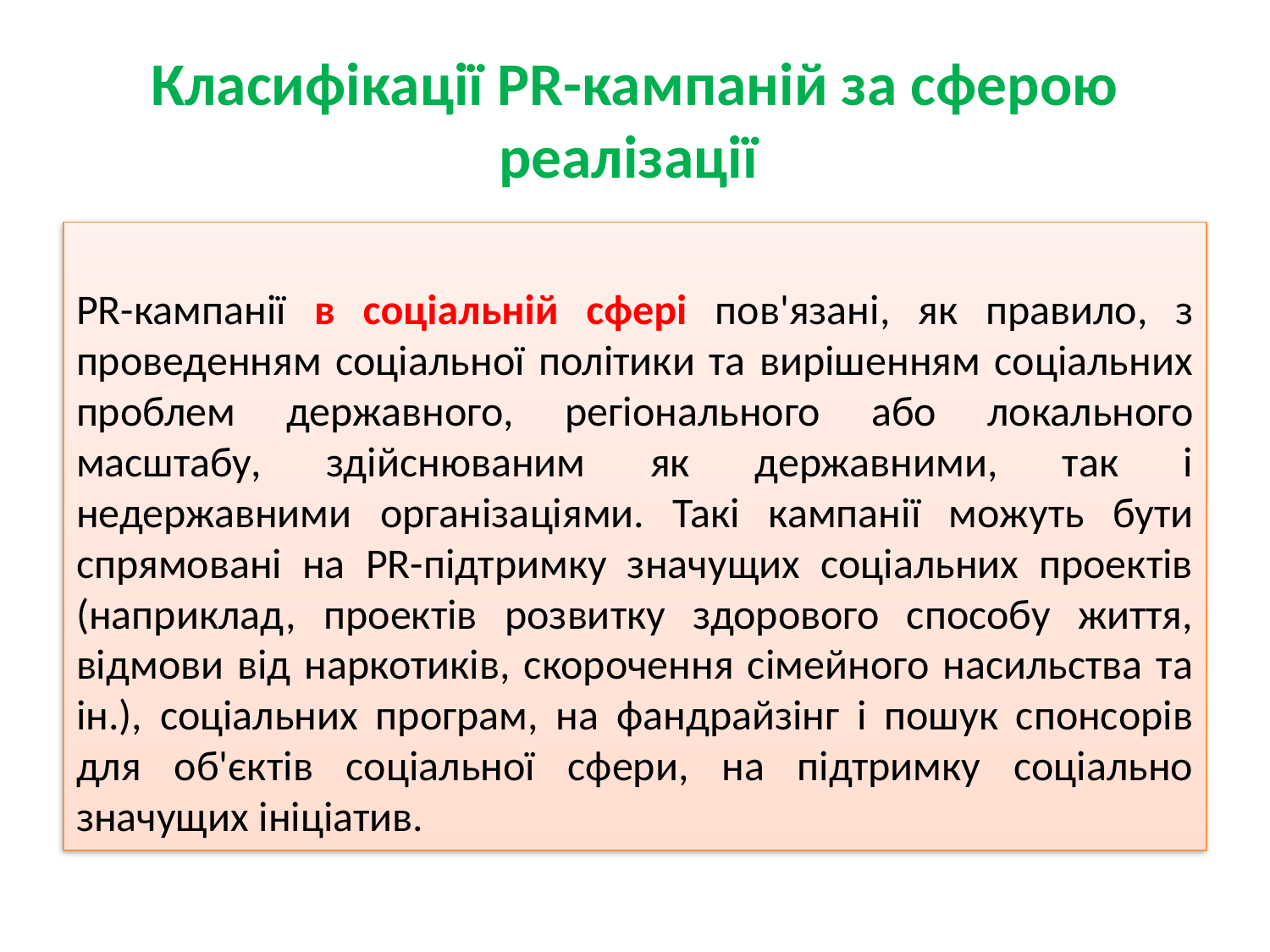

# Класифікації PR-кампаній за сферою реалізації

PR-кампанії в соціальній сфері пов'язані, як правило, з проведенням соціальної політики та вирішенням соціальних проблем державного, регіонального або локального масштабу, здійснюваним як державними, так і недержавними організаціями. Такі кампанії можуть бути спрямовані на PR-підтримку значущих соціальних проектів (наприклад, проектів розвитку здорового способу життя, відмови від наркотиків, скорочення сімейного насильства та ін.), соціальних програм, на фандрайзінг і пошук спонсорів для об'єктів соціальної сфери, на підтримку соціально значущих ініціатив.